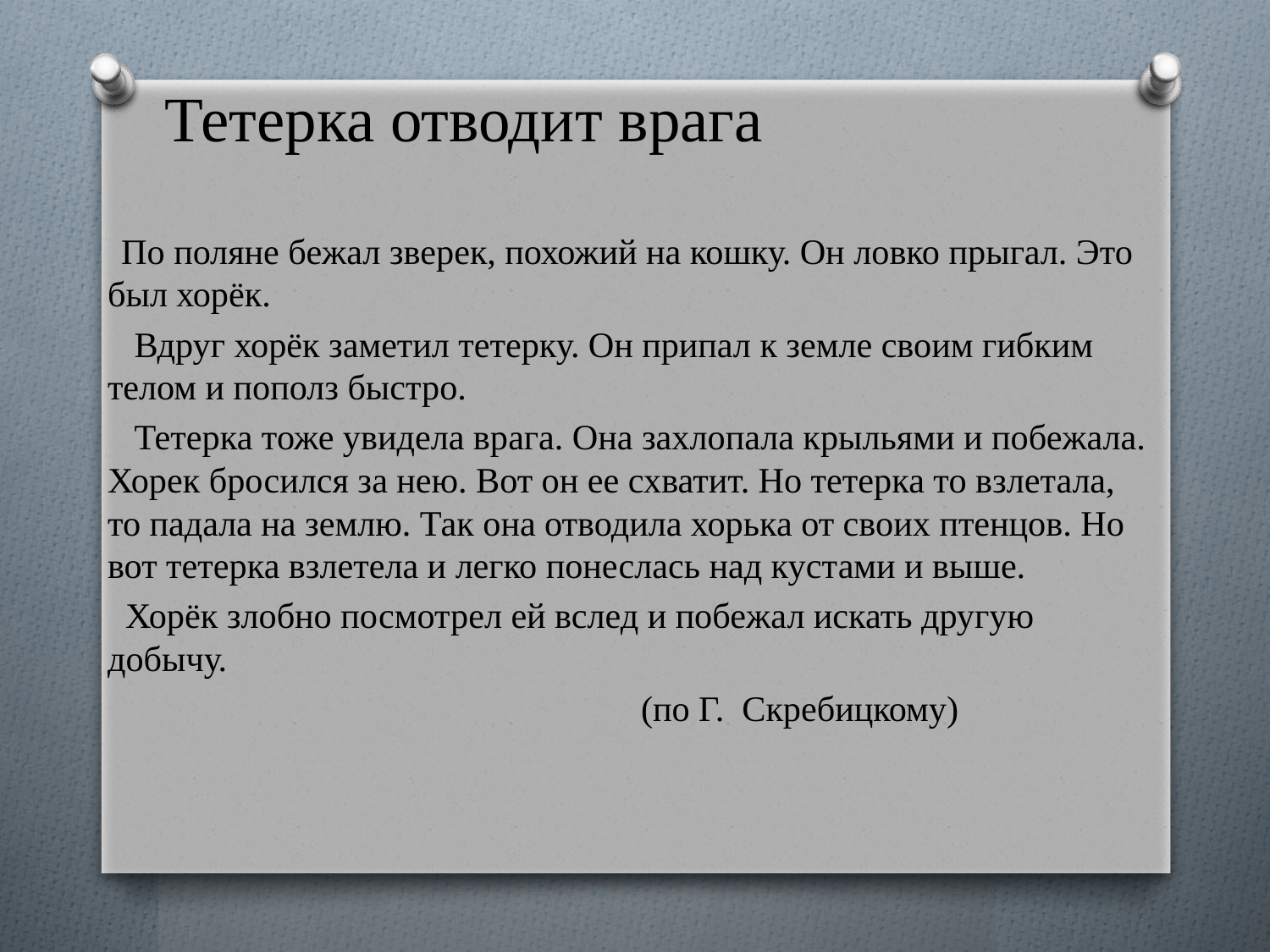

# Тетерка отводит врага
    По поляне бежал зверек, похожий на кошку. Он ловко прыгал. Это был хорёк.
   Вдруг хорёк заметил тетерку. Он припал к земле своим гибким телом и пополз быстро.
   Тетерка тоже увидела врага. Она захлопала крыльями и побежала. Хорек бросился за нею. Вот он ее схватит. Но тетерка то взлетала, то падала на землю. Так она отводила хорька от своих птенцов. Но вот тетерка взлетела и легко понеслась над кустами и выше.
  Хорёк злобно посмотрел ей вслед и побежал искать другую добычу.
                                                            (по Г.  Скребицкому)